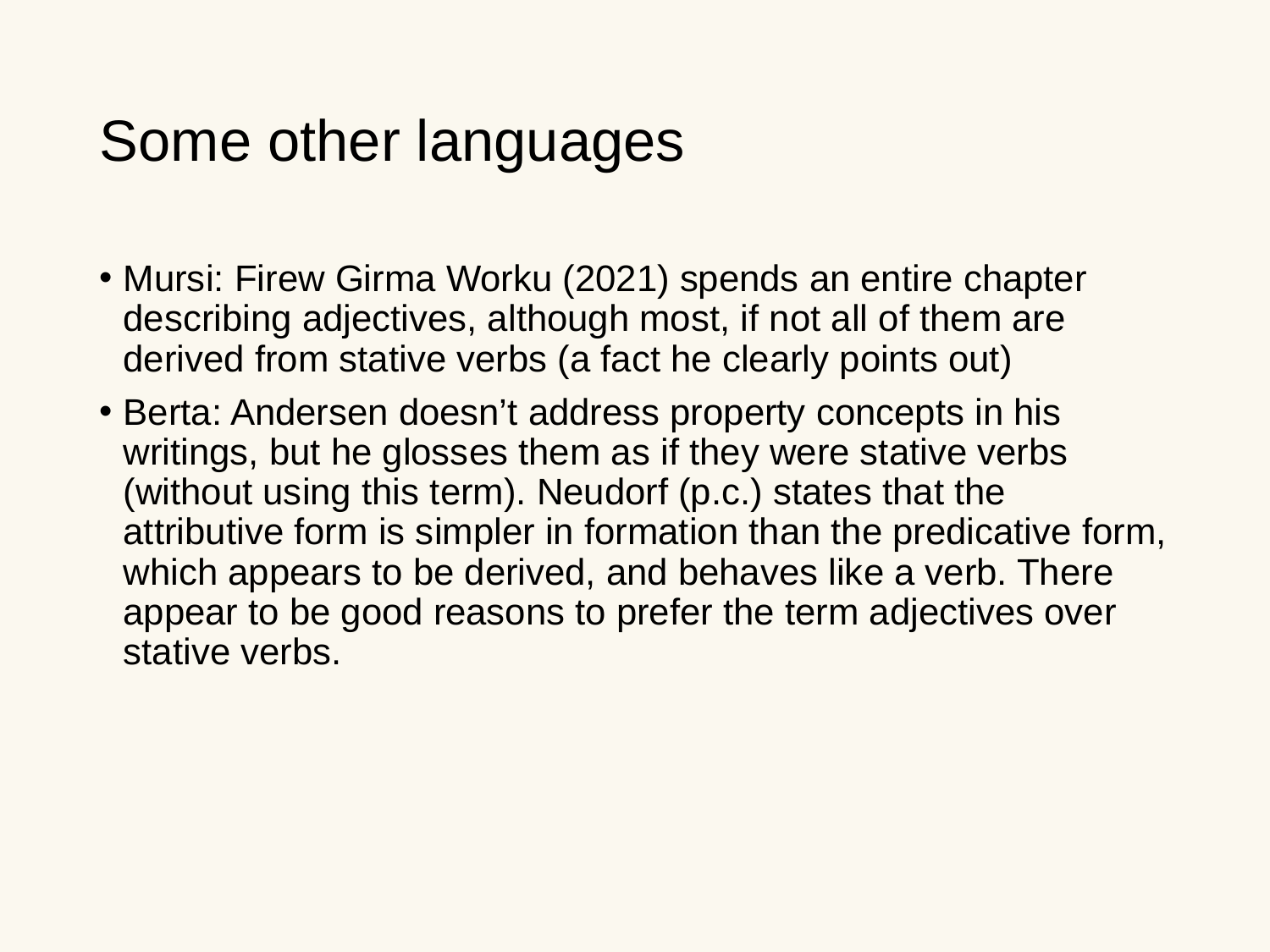

Some other languages
Mursi: Firew Girma Worku (2021) spends an entire chapter describing adjectives, although most, if not all of them are derived from stative verbs (a fact he clearly points out)
Berta: Andersen doesn’t address property concepts in his writings, but he glosses them as if they were stative verbs (without using this term). Neudorf (p.c.) states that the attributive form is simpler in formation than the predicative form, which appears to be derived, and behaves like a verb. There appear to be good reasons to prefer the term adjectives over stative verbs.